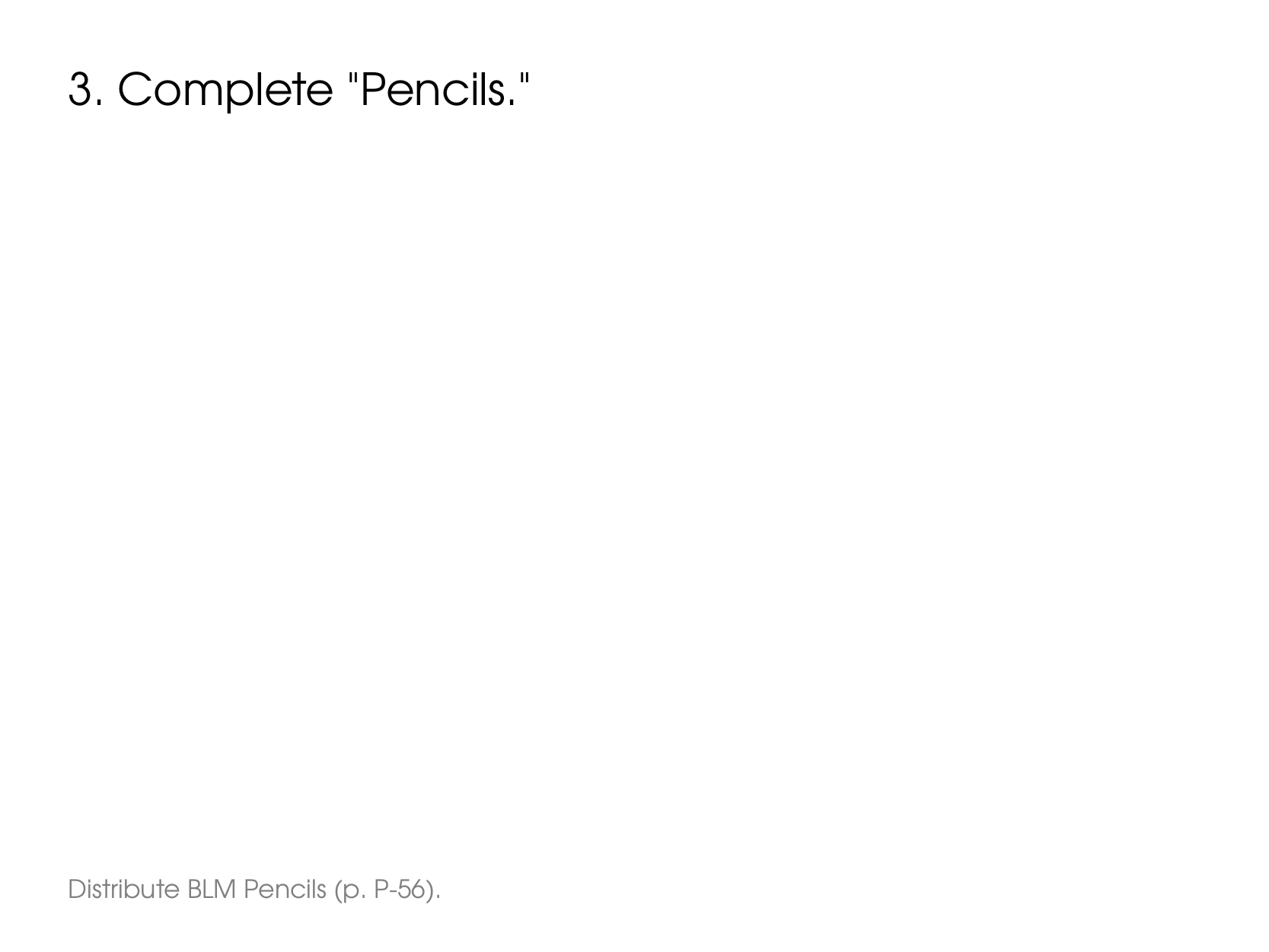

3. Complete "Pencils."
Distribute BLM Pencils (p. P-56).